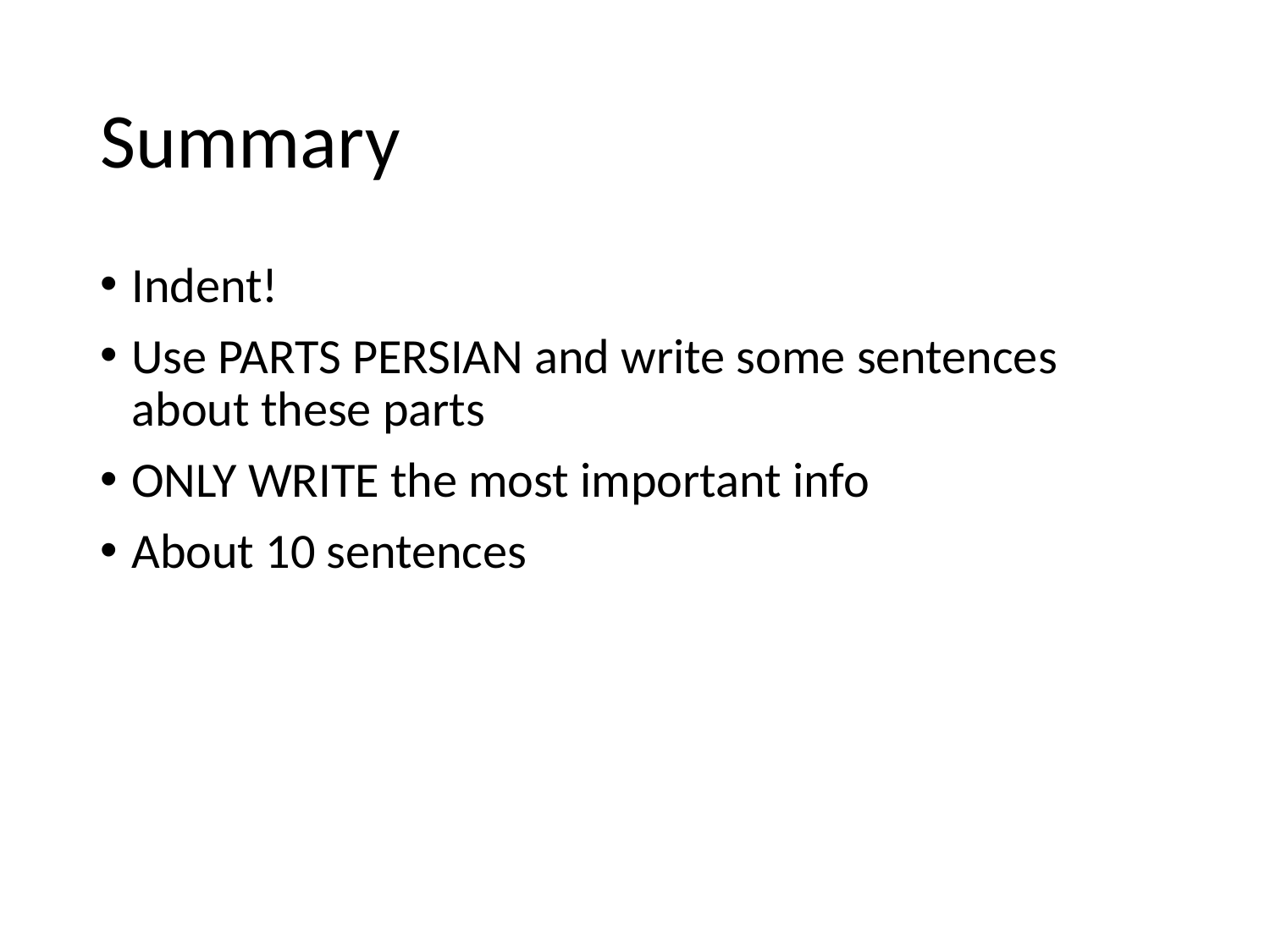

# Summary
Indent!
Use PARTS PERSIAN and write some sentences about these parts
ONLY WRITE the most important info
About 10 sentences